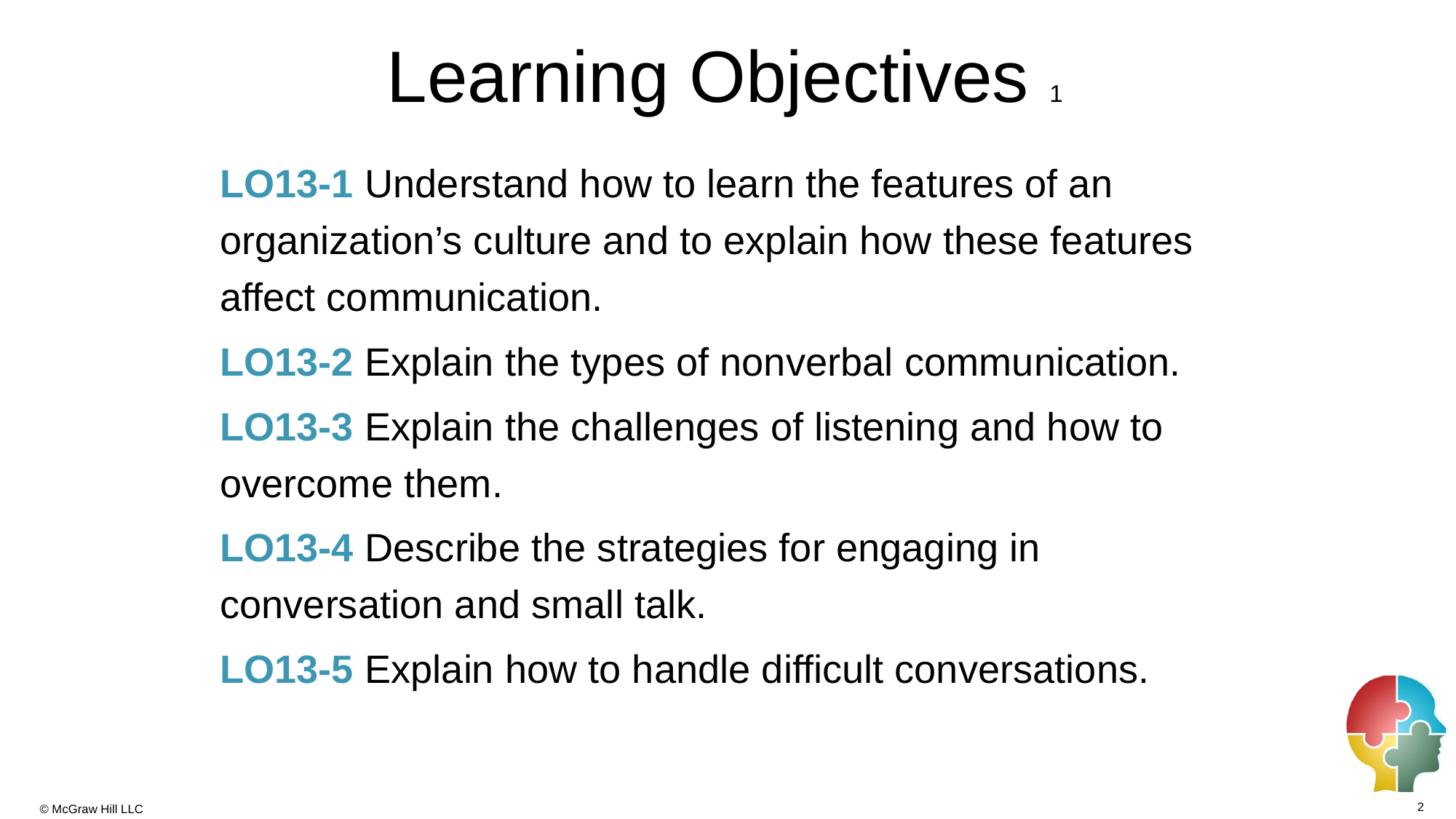

# Learning Objectives 1
LO13-1 Understand how to learn the features of an organization’s culture and to explain how these features affect communication.
LO13-2 Explain the types of nonverbal communication.
LO13-3 Explain the challenges of listening and how to overcome them.
LO13-4 Describe the strategies for engaging in conversation and small talk.
LO13-5 Explain how to handle difficult conversations.
2